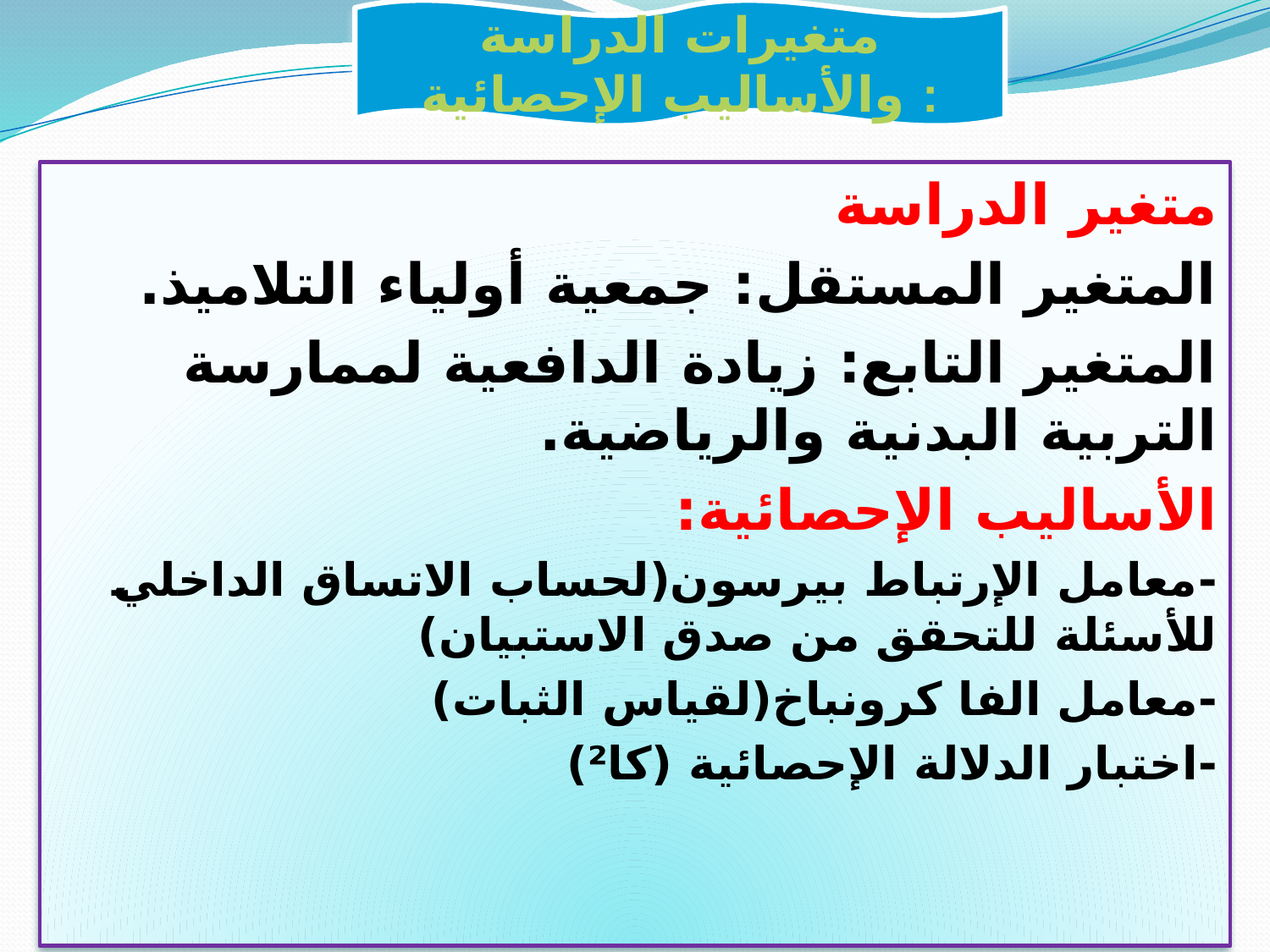

متغيرات الدراسة والأساليب الإحصائية :
متغير الدراسة
المتغير المستقل: جمعية أولياء التلاميذ.
المتغير التابع: زيادة الدافعية لممارسة التربية البدنية والرياضية.
الأساليب الإحصائية:
-	معامل الإرتباط بيرسون(لحساب الاتساق الداخلي للأسئلة للتحقق من صدق الاستبيان)
-	معامل الفا كرونباخ(لقياس الثبات)
-	اختبار الدلالة الإحصائية (كا²)